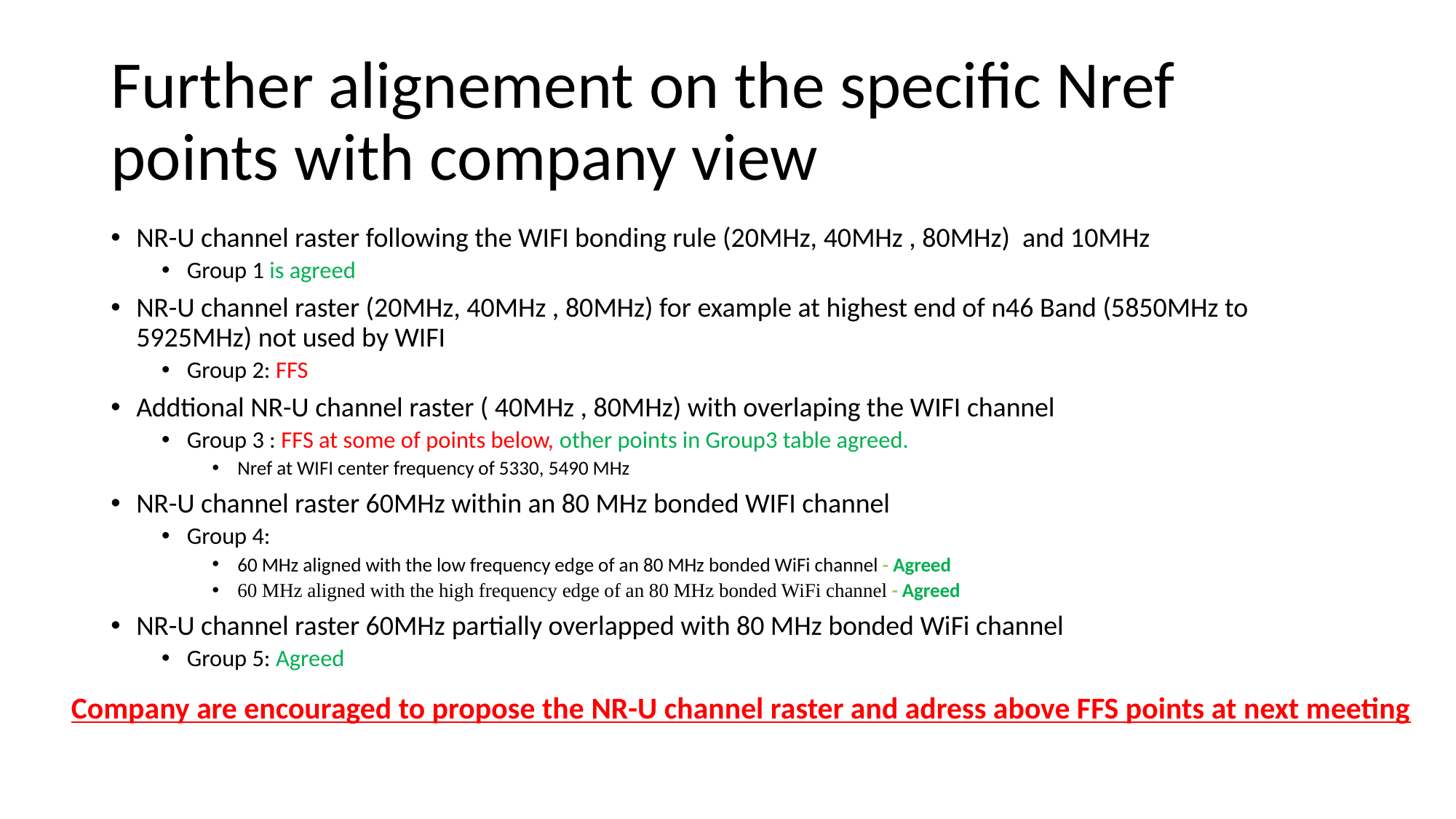

# Further alignement on the specific Nref points with company view
NR-U channel raster following the WIFI bonding rule (20MHz, 40MHz , 80MHz)  and 10MHz
Group 1 is agreed
NR-U channel raster (20MHz, 40MHz , 80MHz) for example at highest end of n46 Band (5850MHz to 5925MHz) not used by WIFI
Group 2: FFS
Addtional NR-U channel raster ( 40MHz , 80MHz) with overlaping the WIFI channel
Group 3 : FFS at some of points below, other points in Group3 table agreed.
Nref at WIFI center frequency of 5330, 5490 MHz
NR-U channel raster 60MHz within an 80 MHz bonded WIFI channel
Group 4:
60 MHz aligned with the low frequency edge of an 80 MHz bonded WiFi channel - Agreed
60 MHz aligned with the high frequency edge of an 80 MHz bonded WiFi channel - Agreed
NR-U channel raster 60MHz partially overlapped with 80 MHz bonded WiFi channel
Group 5: Agreed

Company are encouraged to propose the NR-U channel raster and adress above FFS points at next meeting